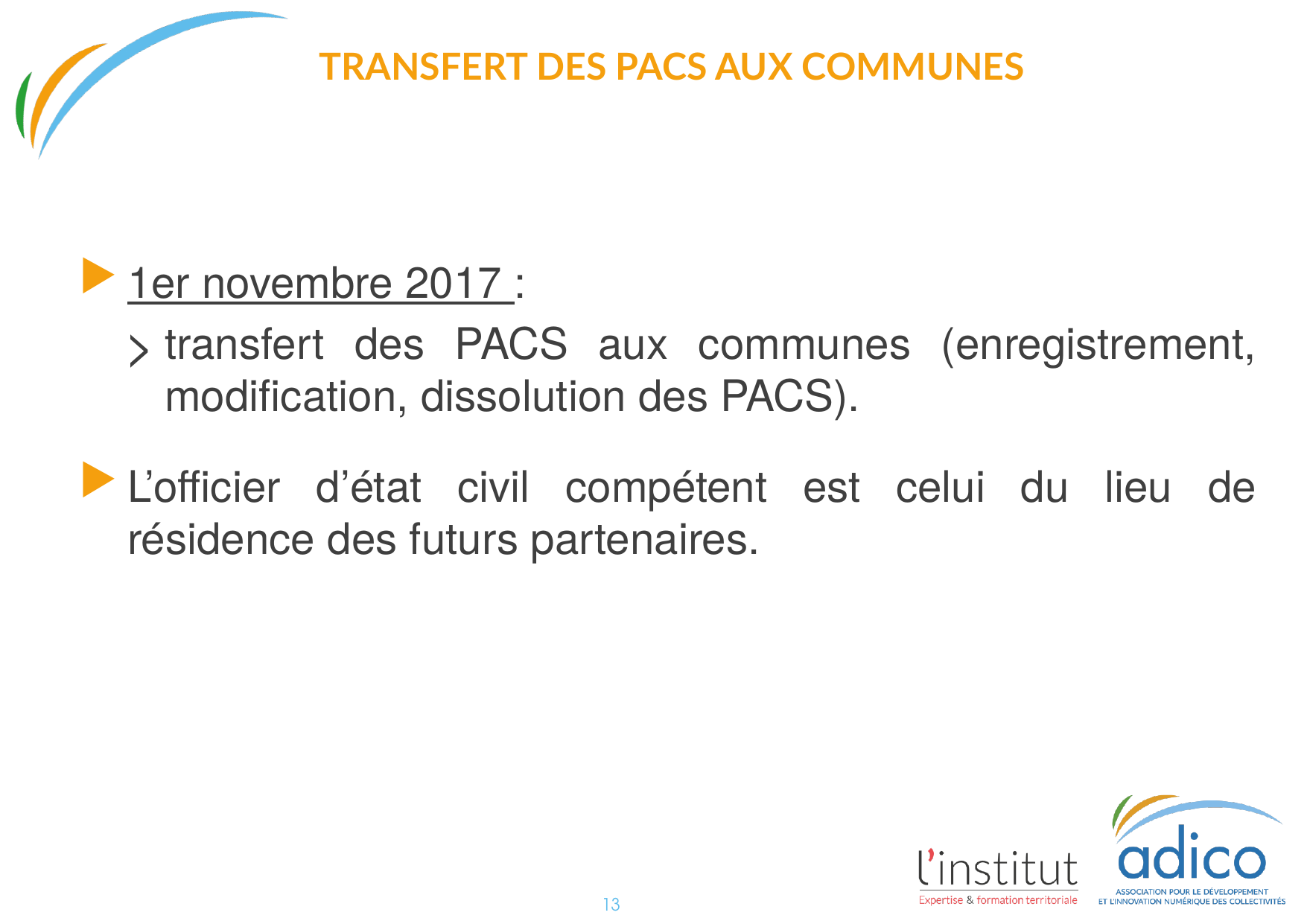

# TRANSFERT DES PACS AUX COMMUNES

1er novembre 2017 :
transfert des PACS aux communes (enregistrement, modification, dissolution des PACS).

L’officier d’état civil compétent est celui du lieu de résidence des futurs partenaires.